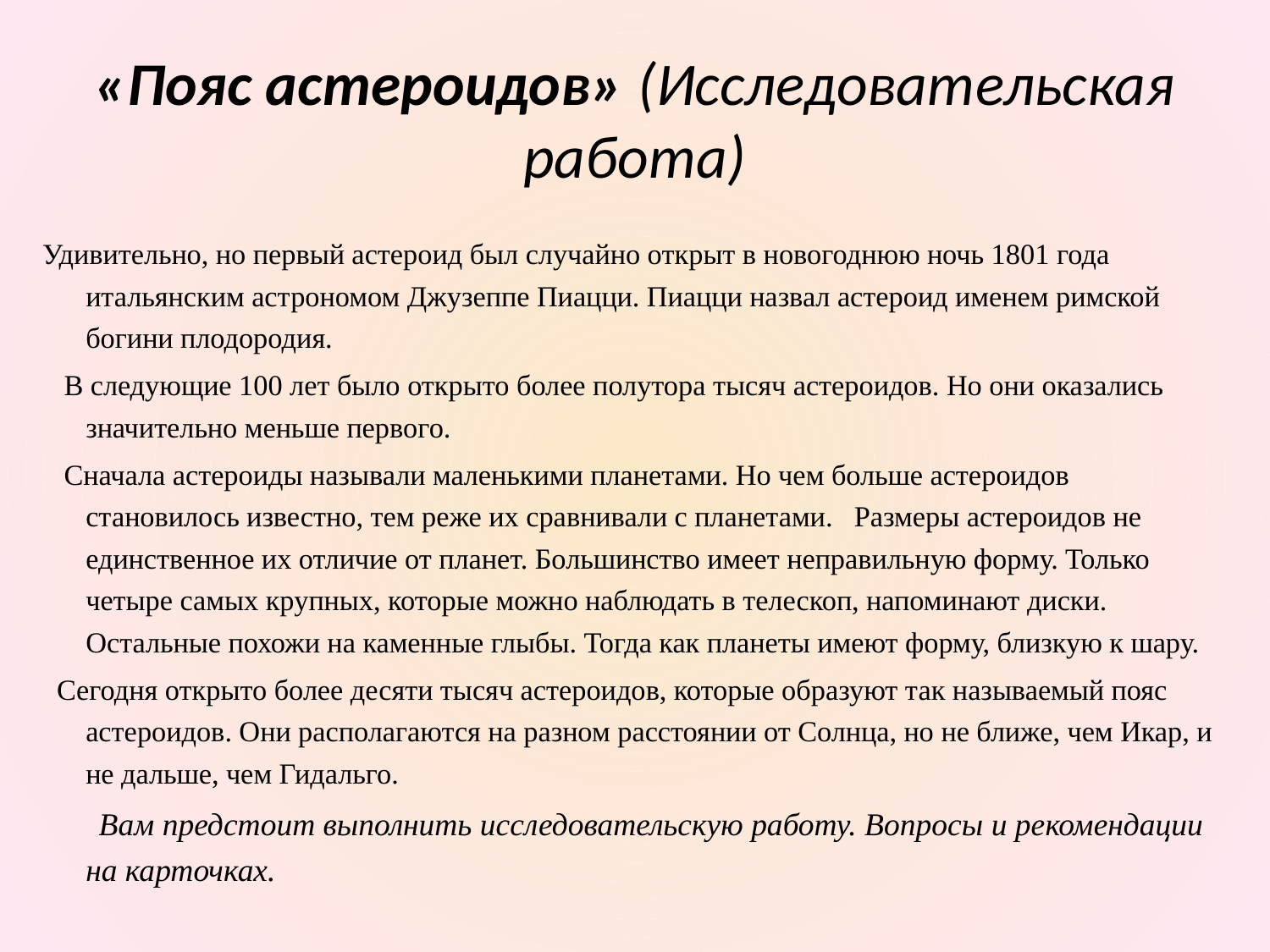

# «Пояс астероидов» (Исследовательская работа)
Удивительно, но первый астероид был случайно открыт в новогоднюю ночь 1801 года итальянским астрономом Джузеппе Пиацци. Пиацци назвал астероид именем римской богини плодородия.
   В следующие 100 лет было открыто более полутора тысяч астероидов. Но они оказались значительно меньше первого.
   Сначала астероиды называли маленькими планетами. Но чем больше астероидов становилось известно, тем реже их сравнивали с планетами.   Размеры астероидов не единственное их отличие от планет. Большинство имеет неправильную форму. Только четыре самых крупных, которые можно наблюдать в телескоп, напоминают диски. Остальные похожи на каменные глыбы. Тогда как планеты имеют форму, близкую к шару.
  Сегодня открыто более десяти тысяч астероидов, которые образуют так называемый пояс астероидов. Они располагаются на разном расстоянии от Солнца, но не ближе, чем Икар, и не дальше, чем Гидальго.
       Вам предстоит выполнить исследовательскую работу. Вопросы и рекомендации на карточках.